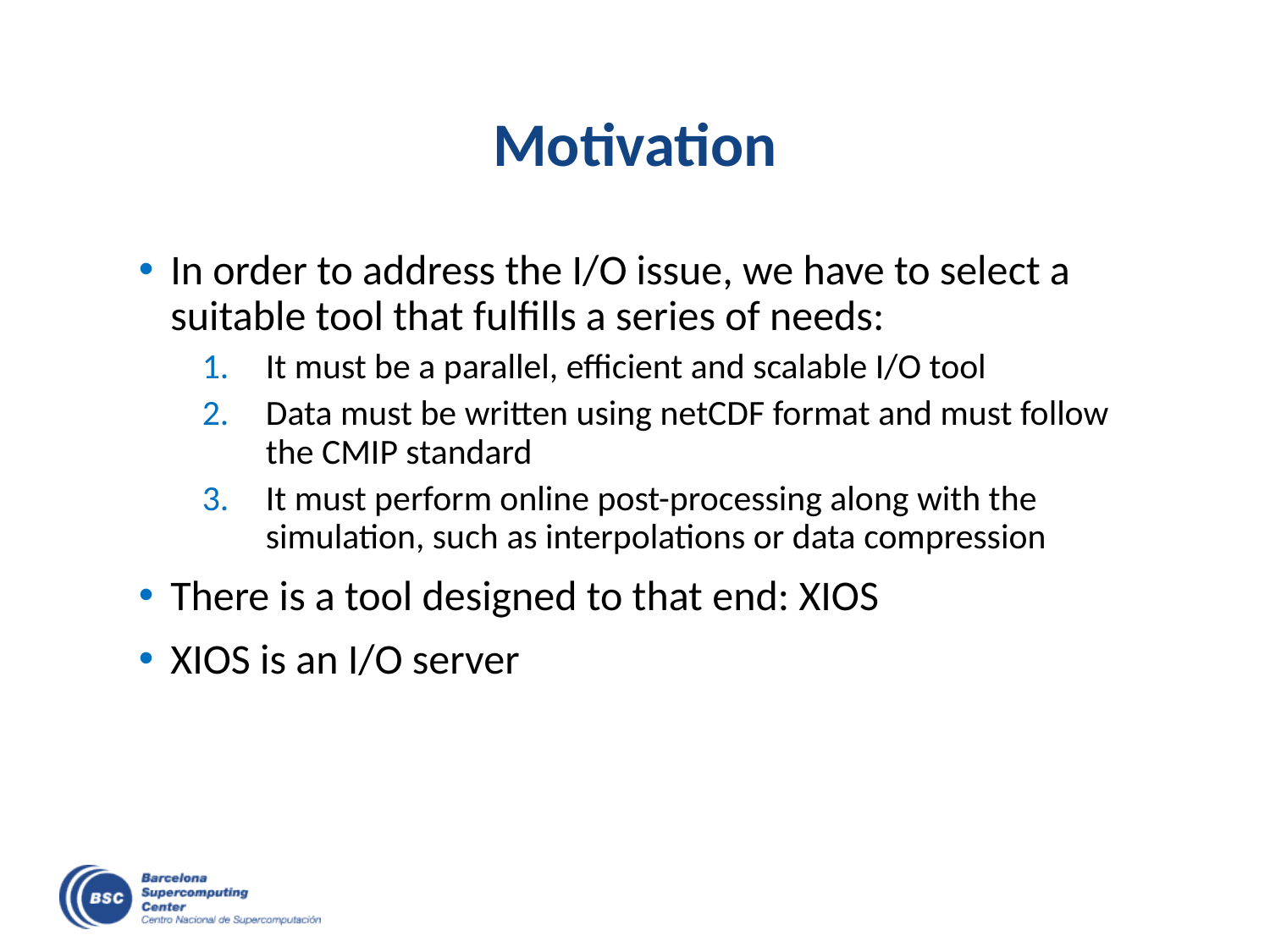

# Motivation
In order to address the I/O issue, we have to select a suitable tool that fulfills a series of needs:
It must be a parallel, efficient and scalable I/O tool
Data must be written using netCDF format and must follow the CMIP standard
It must perform online post-processing along with the simulation, such as interpolations or data compression
There is a tool designed to that end: XIOS
XIOS is an I/O server